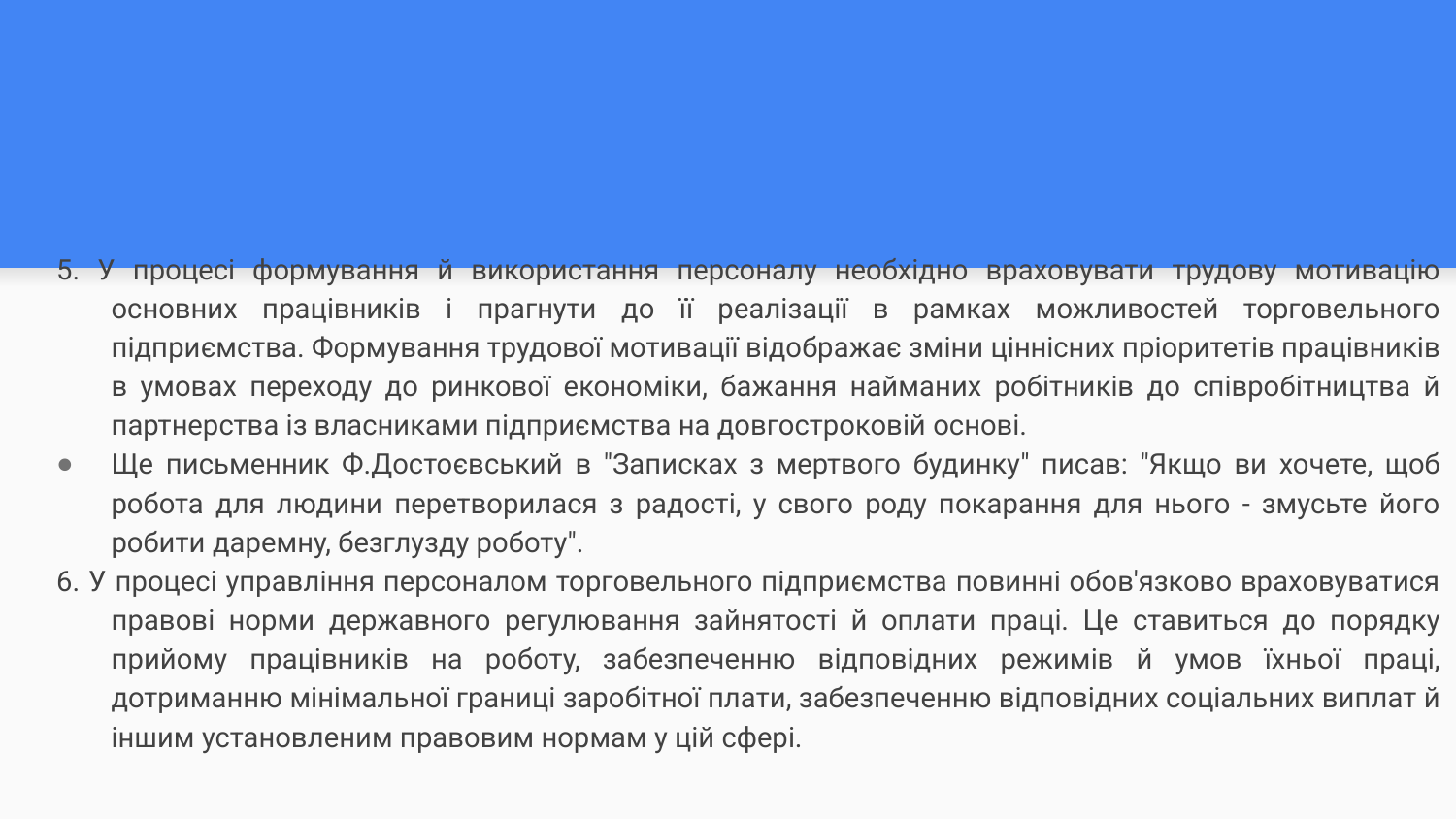

#
5. У процесі формування й використання персоналу необхідно враховувати трудову мотивацію основних працівників і прагнути до її реалізації в рамках можливостей торговельного підприємства. Формування трудової мотивації відображає зміни ціннісних пріоритетів працівників в умовах переходу до ринкової економіки, бажання найманих робітників до співробітництва й партнерства із власниками підприємства на довгостроковій основі.
Ще письменник Ф.Достоєвський в "Записках з мертвого будинку" писав: "Якщо ви хочете, щоб робота для людини перетворилася з радості, у свого роду покарання для нього - змусьте його робити даремну, безглузду роботу".
6. У процесі управління персоналом торговельного підприємства повинні обов'язково враховуватися правові норми державного регулювання зайнятості й оплати праці. Це ставиться до порядку прийому працівників на роботу, забезпеченню відповідних режимів й умов їхньої праці, дотриманню мінімальної границі заробітної плати, забезпеченню відповідних соціальних виплат й іншим установленим правовим нормам у цій сфері.